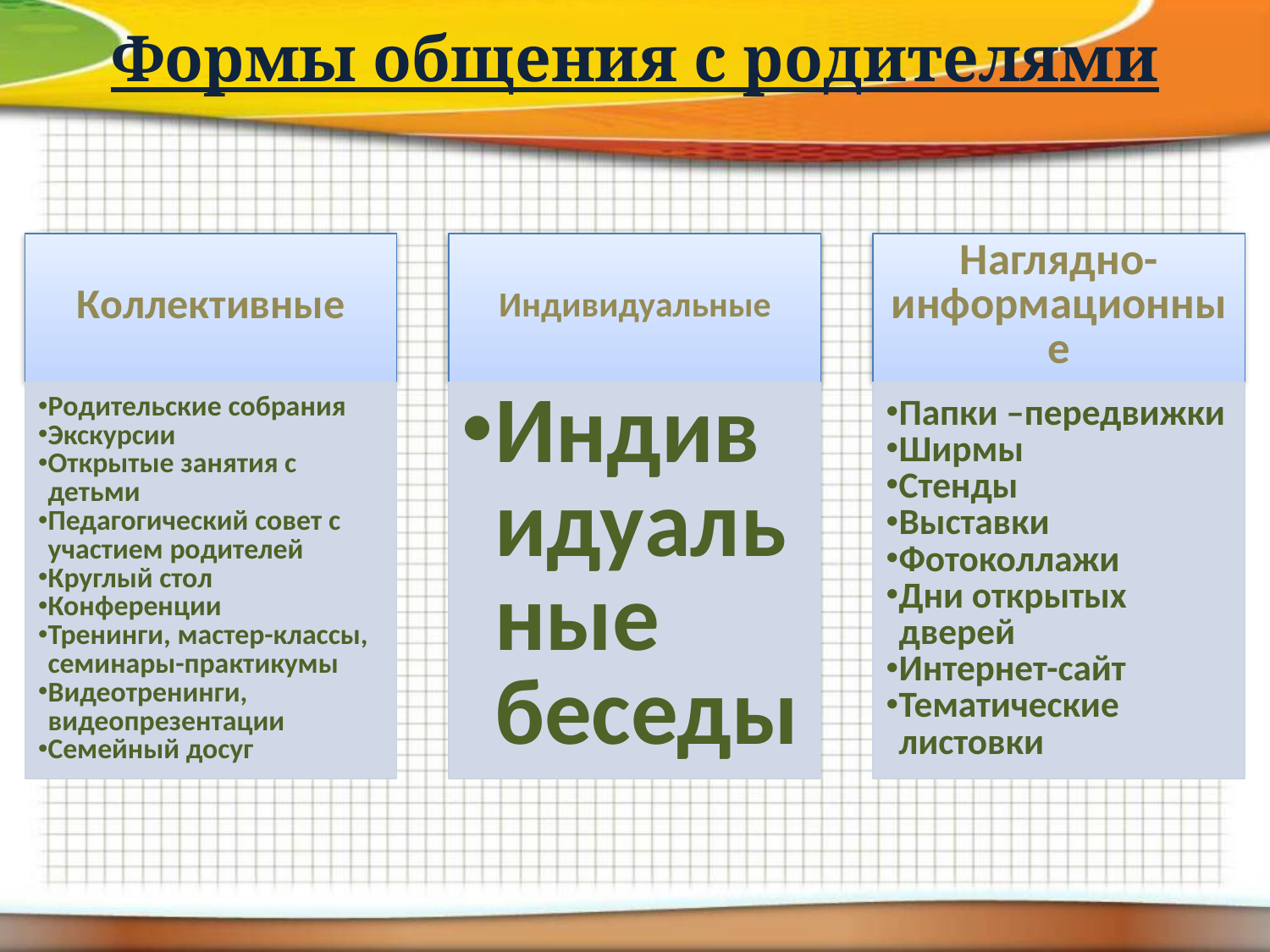

# Формы общения с родителями
Коллективные
Индивидуальные
Наглядно-информационные
Папки –передвижки
Ширмы
Стенды
Выставки
Фотоколлажи
Дни открытых дверей
Интернет-сайт
Индивидуальные беседы
Родительские собрания
Экскурсии
Открытые занятия с детьми
Педагогический совет с участием родителей
Круглый стол
Конференции
Тренинги, мастер-классы, семинары-практикумы
Видеотренинги, видеопрезентации
Тематические листовки
Семейный досуг